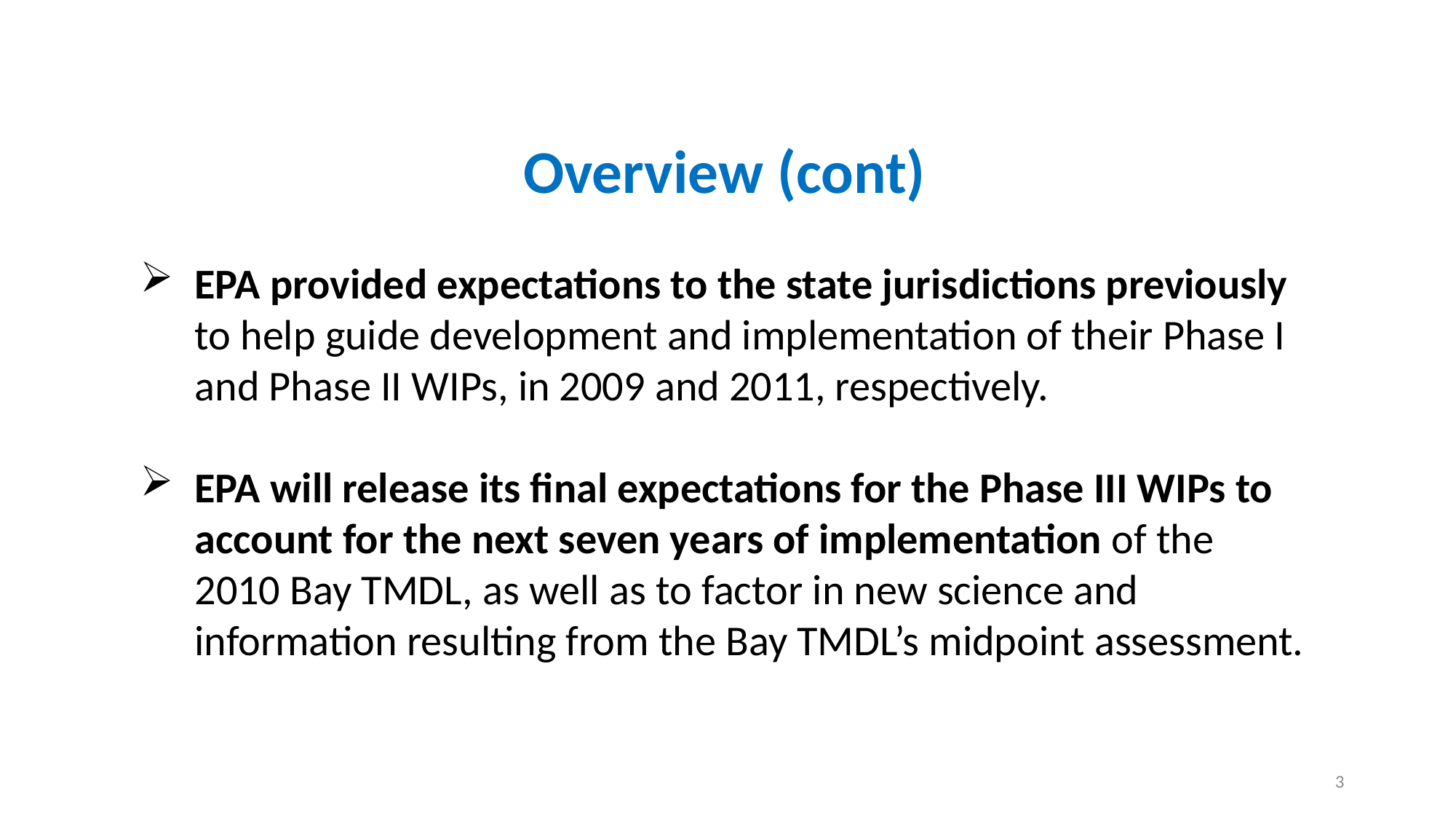

Overview (cont)

EPA provided expectations to the state jurisdictions previously to help guide development and implementation of their Phase I and Phase II WIPs, in 2009 and 2011, respectively.

EPA will release its final expectations for the Phase III WIPs to account for the next seven years of implementation of the 2010 Bay TMDL, as well as to factor in new science and information resulting from the Bay TMDL’s midpoint assessment.

3